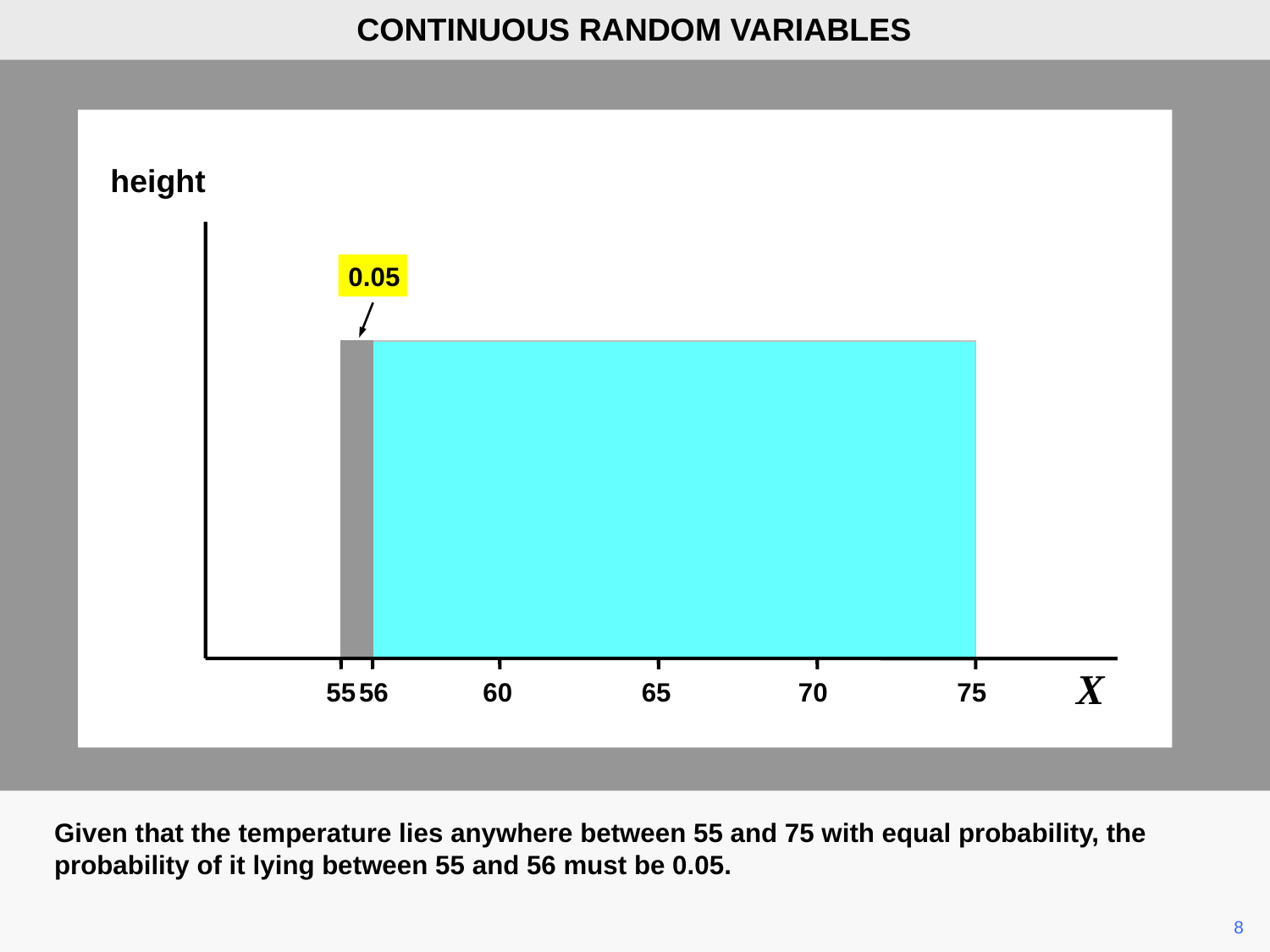

CONTINUOUS RANDOM VARIABLES

height

0.05

X

55
65
56
60
70
75

Given that the temperature lies anywhere between 55 and 75 with equal probability, the probability of it lying between 55 and 56 must be 0.05.
	8